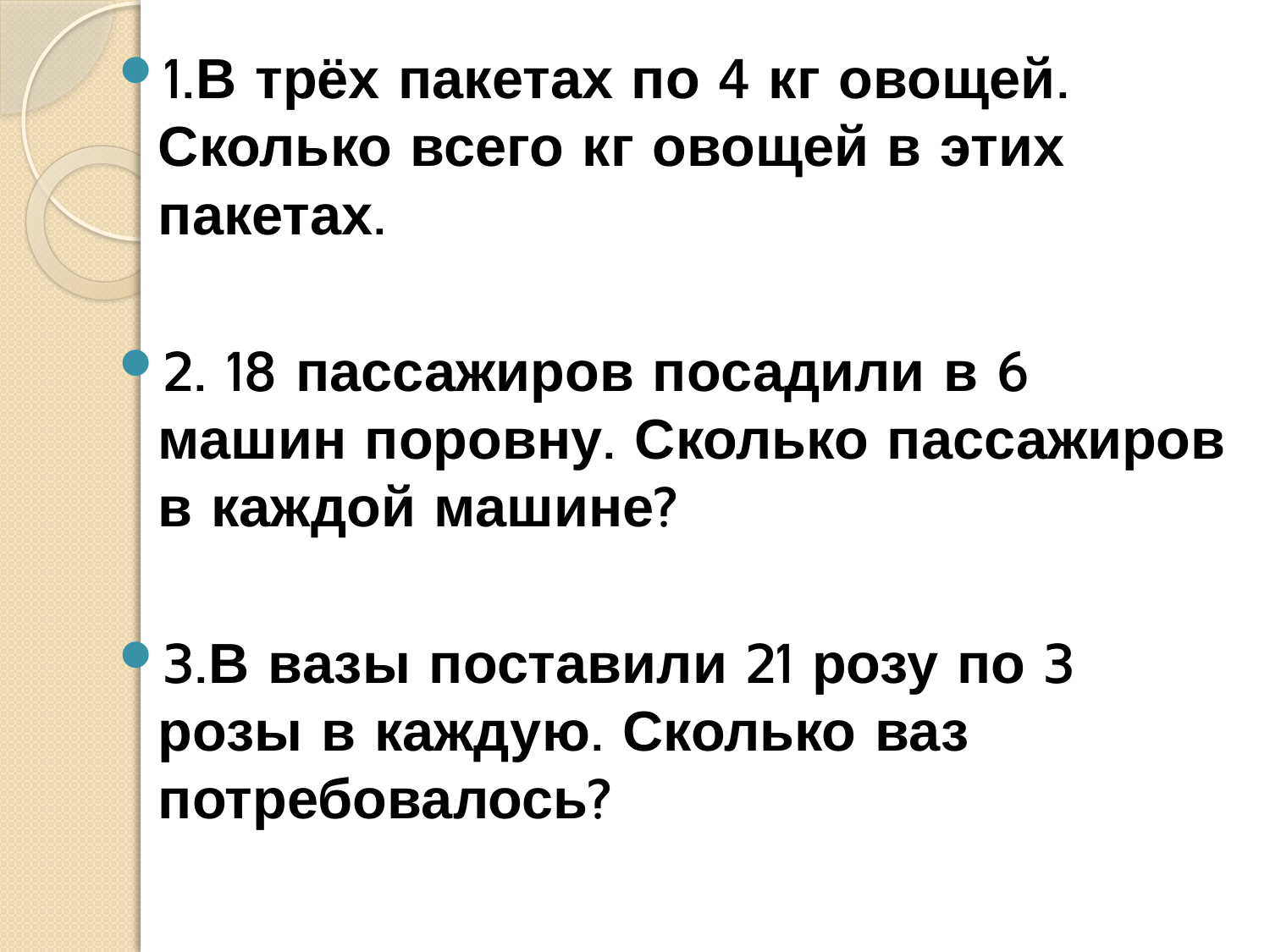

1.В трёх пакетах по 4 кг овощей. Сколько всего кг овощей в этих пакетах.

2. 18 пассажиров посадили в 6 машин поровну. Сколько пассажиров в каждой машине?

3.В вазы поставили 21 розу по 3 розы в каждую. Сколько ваз потребовалось?

#